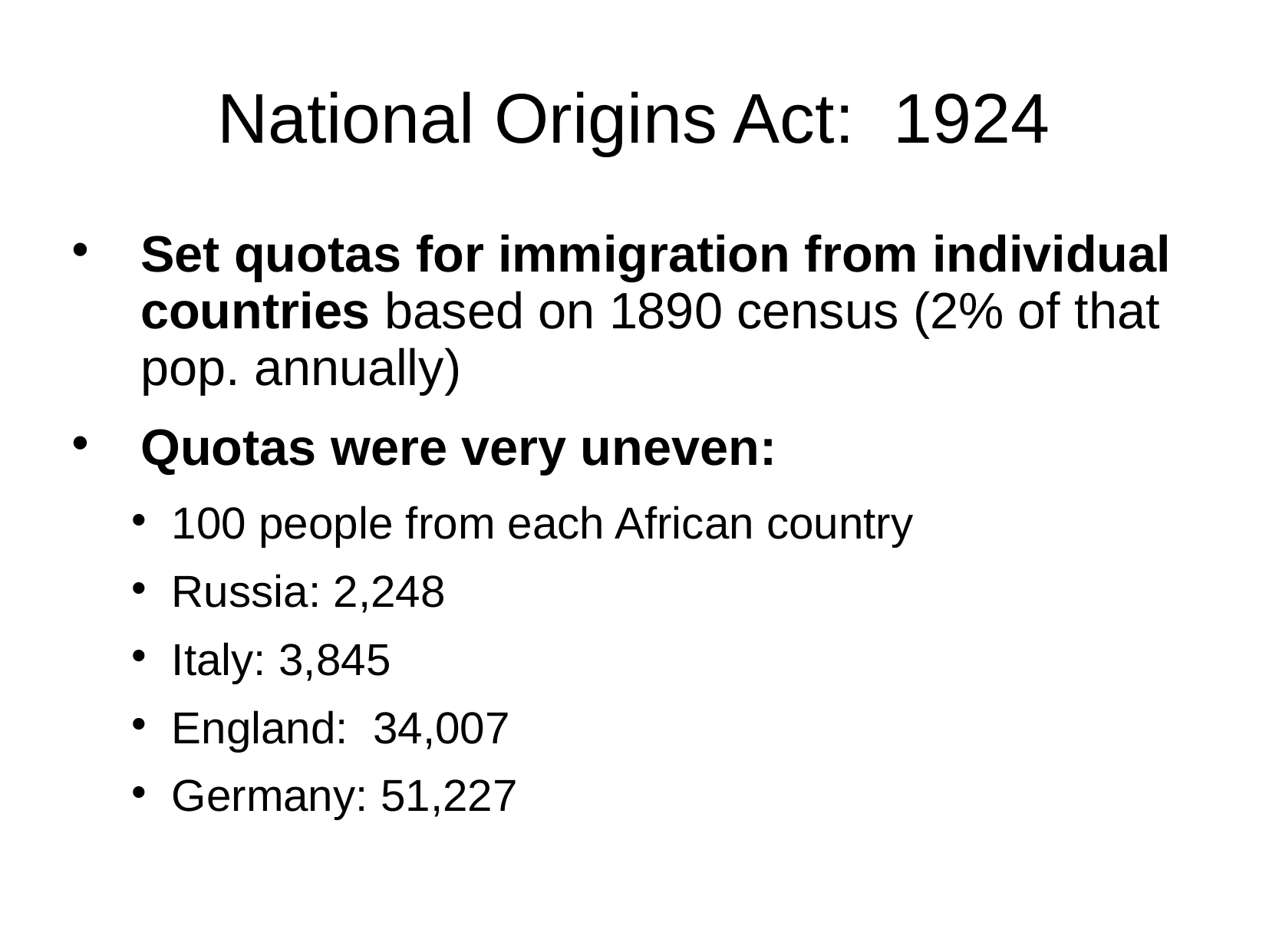

# National Origins Act:  1924
Set quotas for immigration from individual countries based on 1890 census (2% of that pop. annually)
Quotas were very uneven:
100 people from each African country
Russia: 2,248
Italy: 3,845
England:  34,007
Germany: 51,227